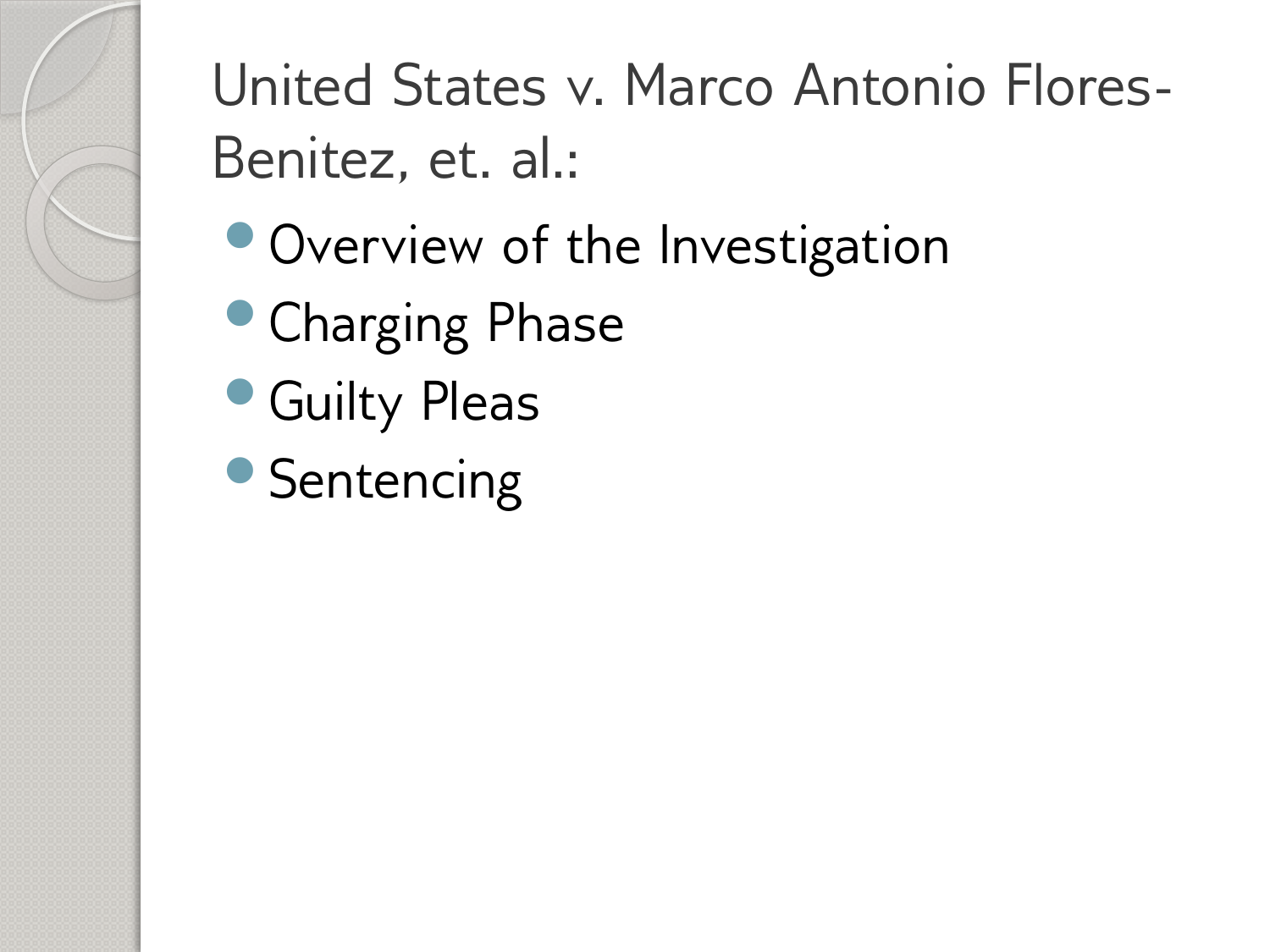

# United States v. Marco Antonio Flores-Benitez, et. al.:
Overview of the Investigation
Charging Phase
Guilty Pleas
Sentencing